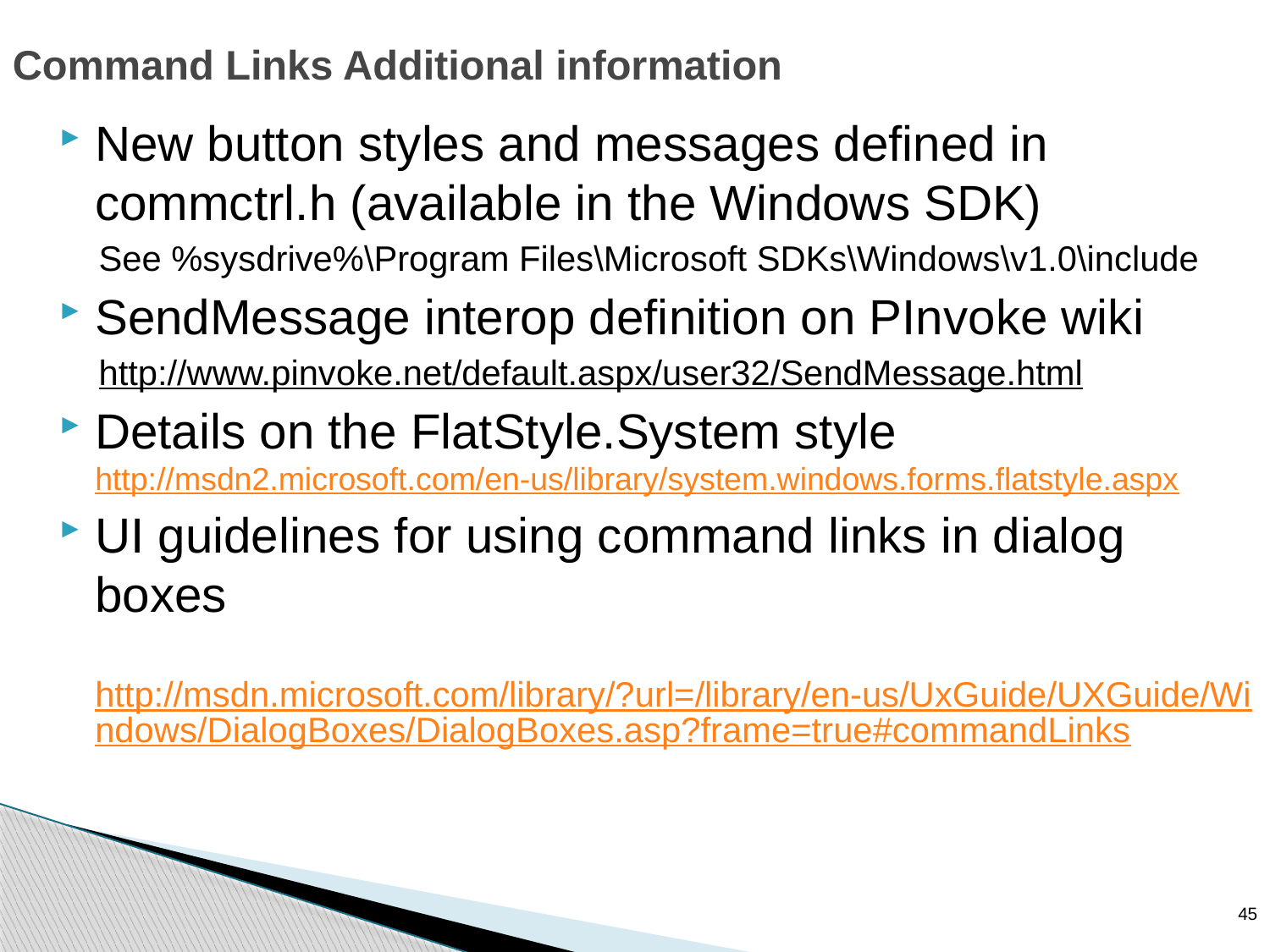

# Command Links Additional information
New button styles and messages defined in commctrl.h (available in the Windows SDK)
See %sysdrive%\Program Files\Microsoft SDKs\Windows\v1.0\include
SendMessage interop definition on PInvoke wiki
http://www.pinvoke.net/default.aspx/user32/SendMessage.html
Details on the FlatStyle.System style http://msdn2.microsoft.com/en-us/library/system.windows.forms.flatstyle.aspx
UI guidelines for using command links in dialog boxes
	http://msdn.microsoft.com/library/?url=/library/en-us/UxGuide/UXGuide/Windows/DialogBoxes/DialogBoxes.asp?frame=true#commandLinks
45